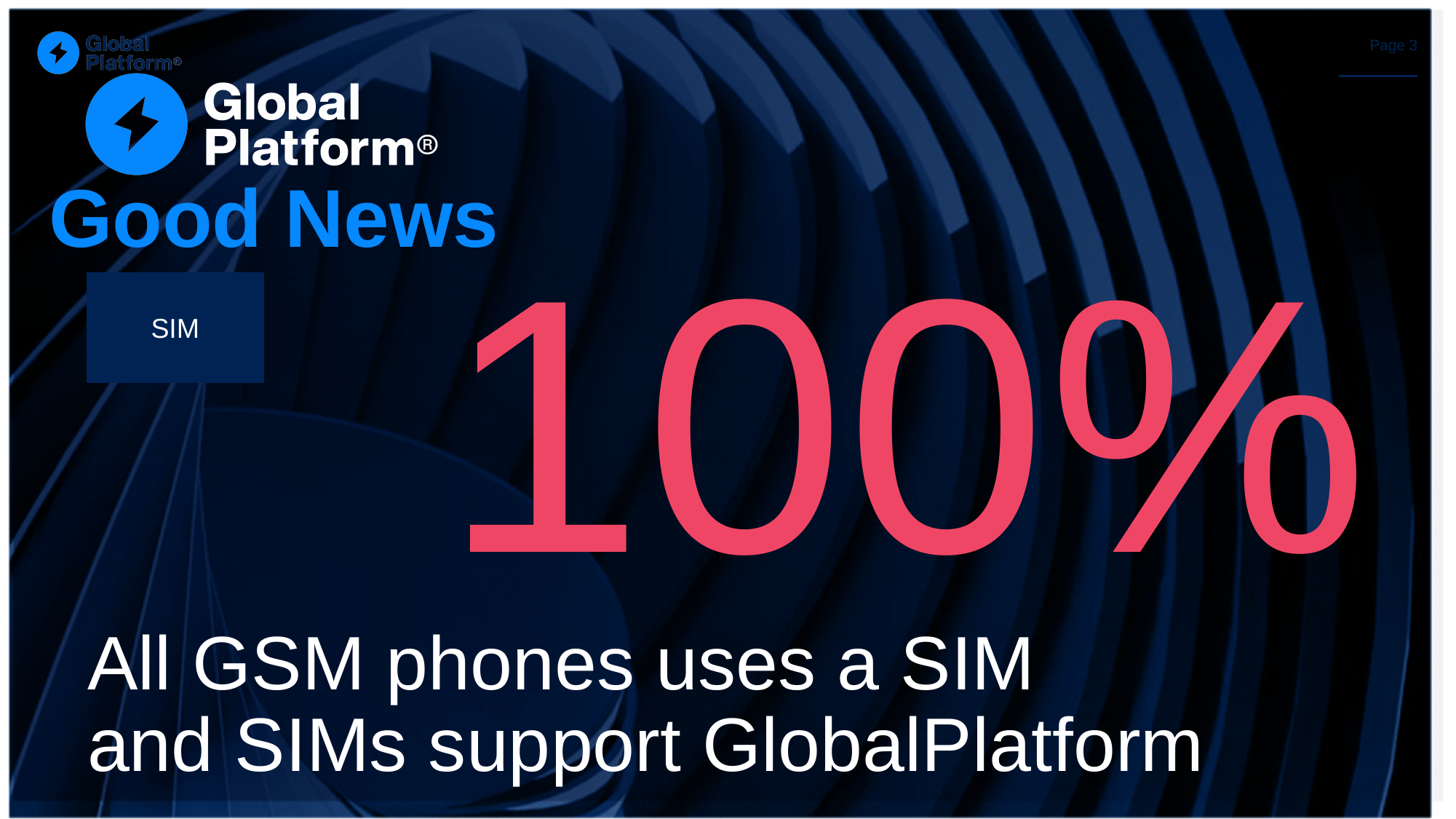

# Good News
100%
SIM
All GSM phones uses a SIM
and SIMs support GlobalPlatform